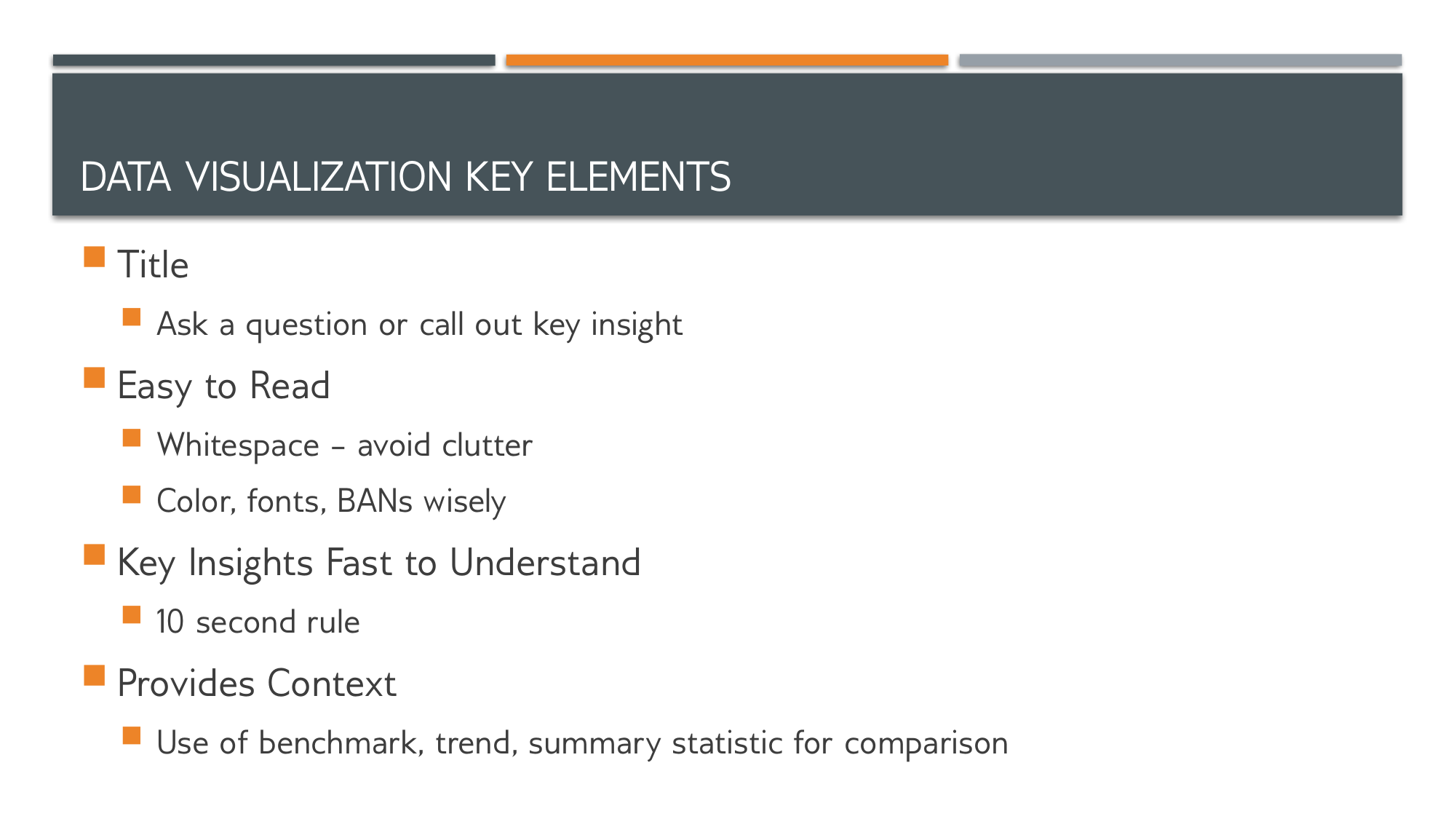

# Data visualization key elements
Title
Ask a question or call out key insight
Easy to Read
Whitespace – avoid clutter
Color, fonts, BANs wisely
Key Insights Fast to Understand
10 second rule
Provides Context
Use of benchmark, trend, summary statistic for comparison